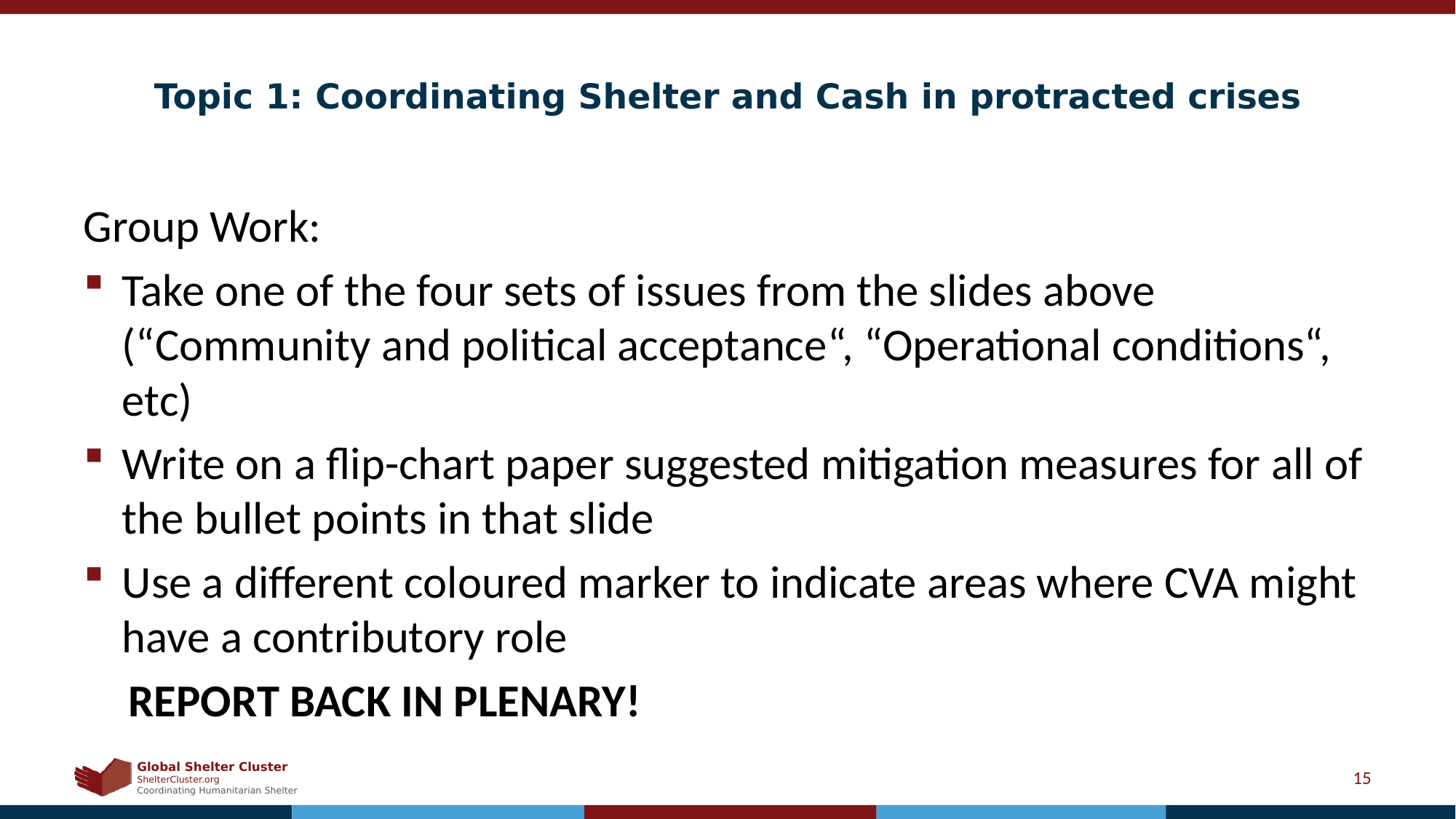

# Topic 1: Coordinating Shelter and Cash in protracted crises
Group Work:
Take one of the four sets of issues from the slides above (“Community and political acceptance“, “Operational conditions“, etc)
Write on a flip-chart paper suggested mitigation measures for all of the bullet points in that slide
Use a different coloured marker to indicate areas where CVA might have a contributory role
REPORT BACK IN PLENARY!
15